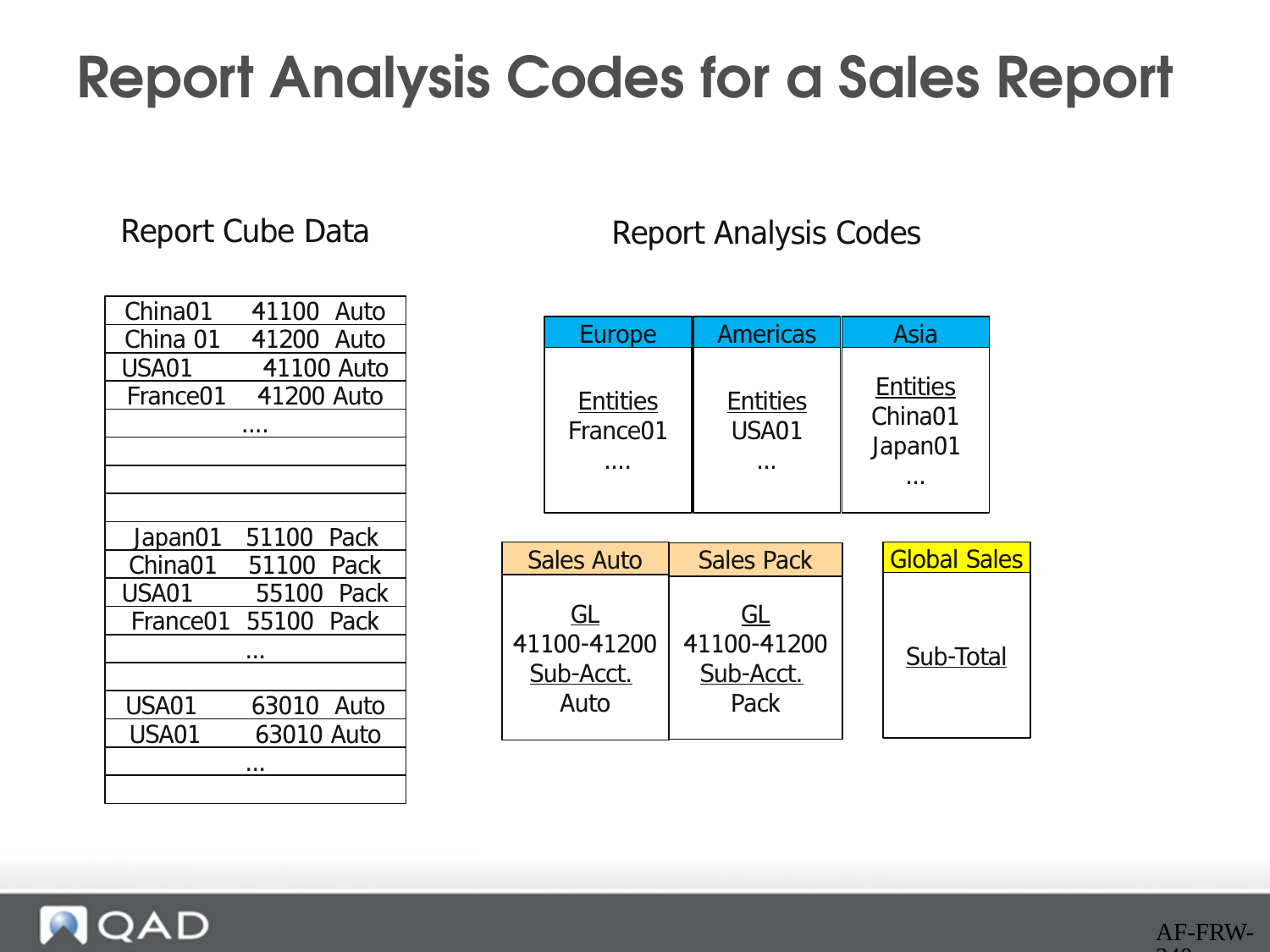

# Report Analysis Codes for a Sales Report
Report Cube Data
Report Analysis Codes
China01     41100  Auto
China 01    41200  Auto
USA01         41100 Auto

France01    41200 Auto
….

Japan01   51100  Pack
China01    51100  Pack
USA01        55100  Pack
France01  55100  Pack
…

USA01       63010  Auto
USA01       63010 Auto
…

Europe
Americas
Asia
Entities
France01
….
Entities
USA01
…
Entities
China01
Japan01
…
Sales Auto
Global Sales
Sales Pack
Sub-Total
GL
41100-41200
Sub-Acct.
Auto
GL
41100-41200
Sub-Acct.
Pack
AF-FRW-240